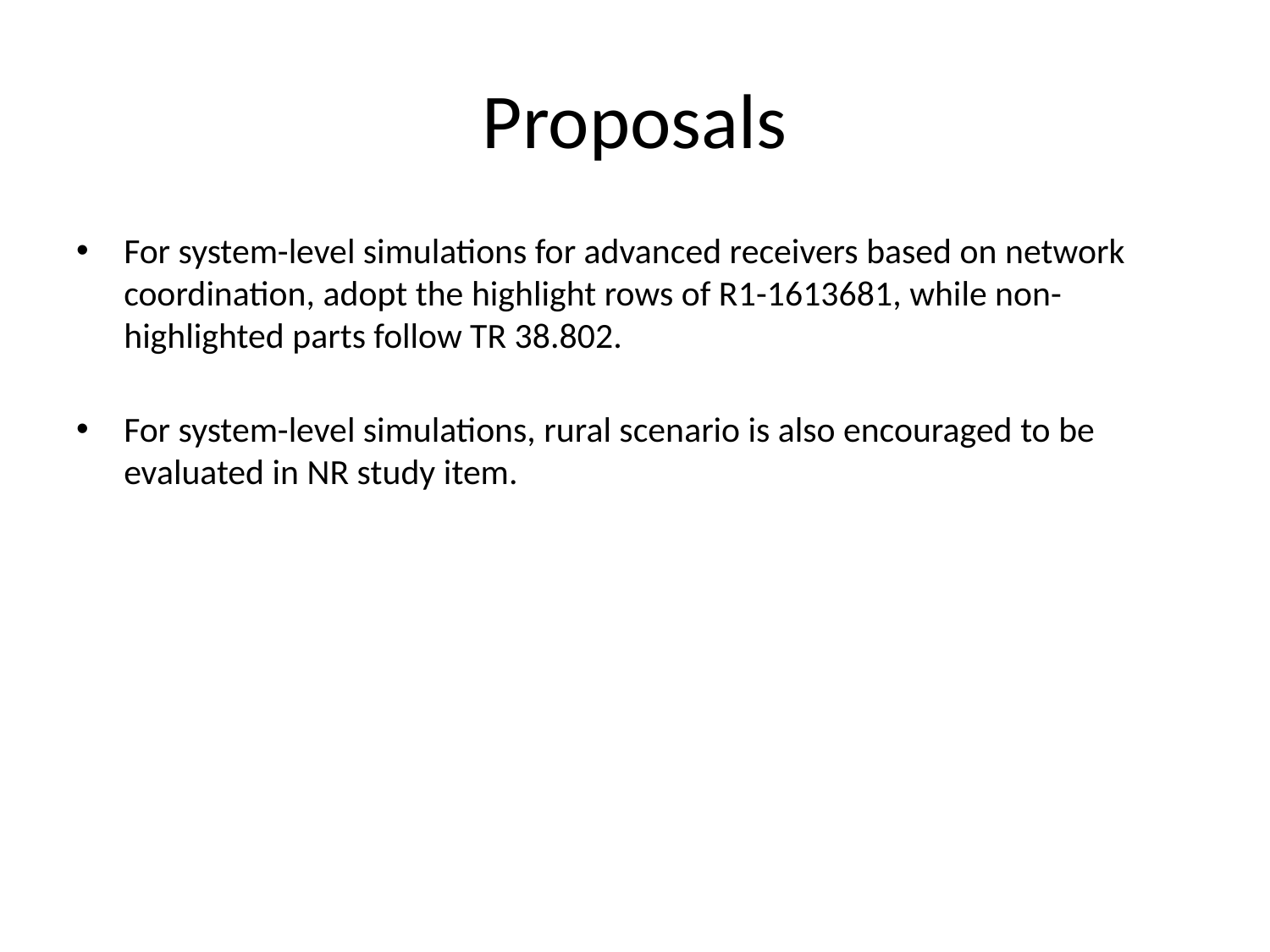

# Proposals
For system-level simulations for advanced receivers based on network coordination, adopt the highlight rows of R1-1613681, while non-highlighted parts follow TR 38.802.

For system-level simulations, rural scenario is also encouraged to be evaluated in NR study item.